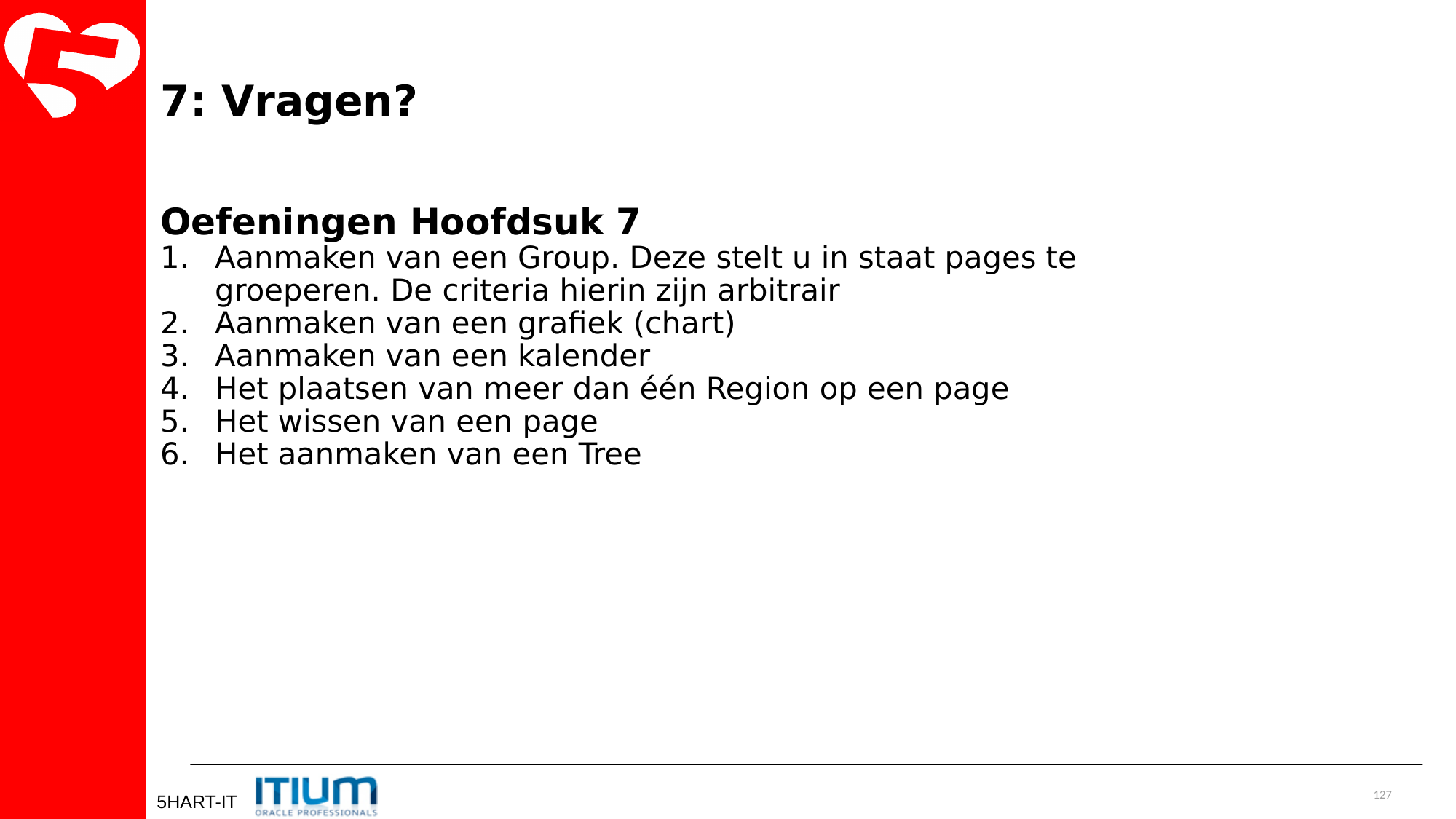

7: Vragen?
Oefeningen Hoofdsuk 7
Aanmaken van een Group. Deze stelt u in staat pages te groeperen. De criteria hierin zijn arbitrair
Aanmaken van een grafiek (chart)
Aanmaken van een kalender
Het plaatsen van meer dan één Region op een page
Het wissen van een page
Het aanmaken van een Tree

127